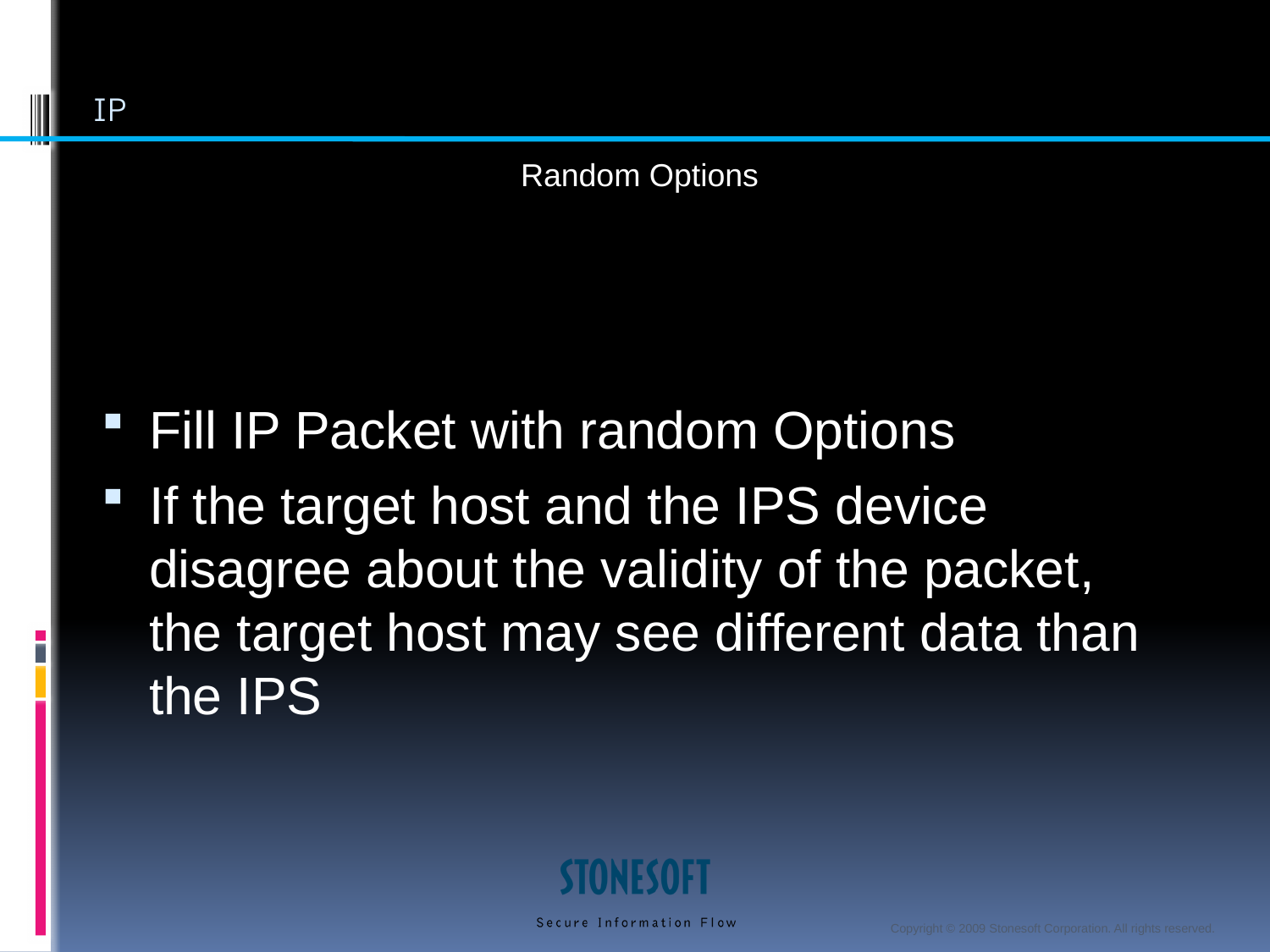

# IP
Random Options

Fill IP Packet with random Options
If the target host and the IPS device disagree about the validity of the packet,  the target host may see different data than the IPS